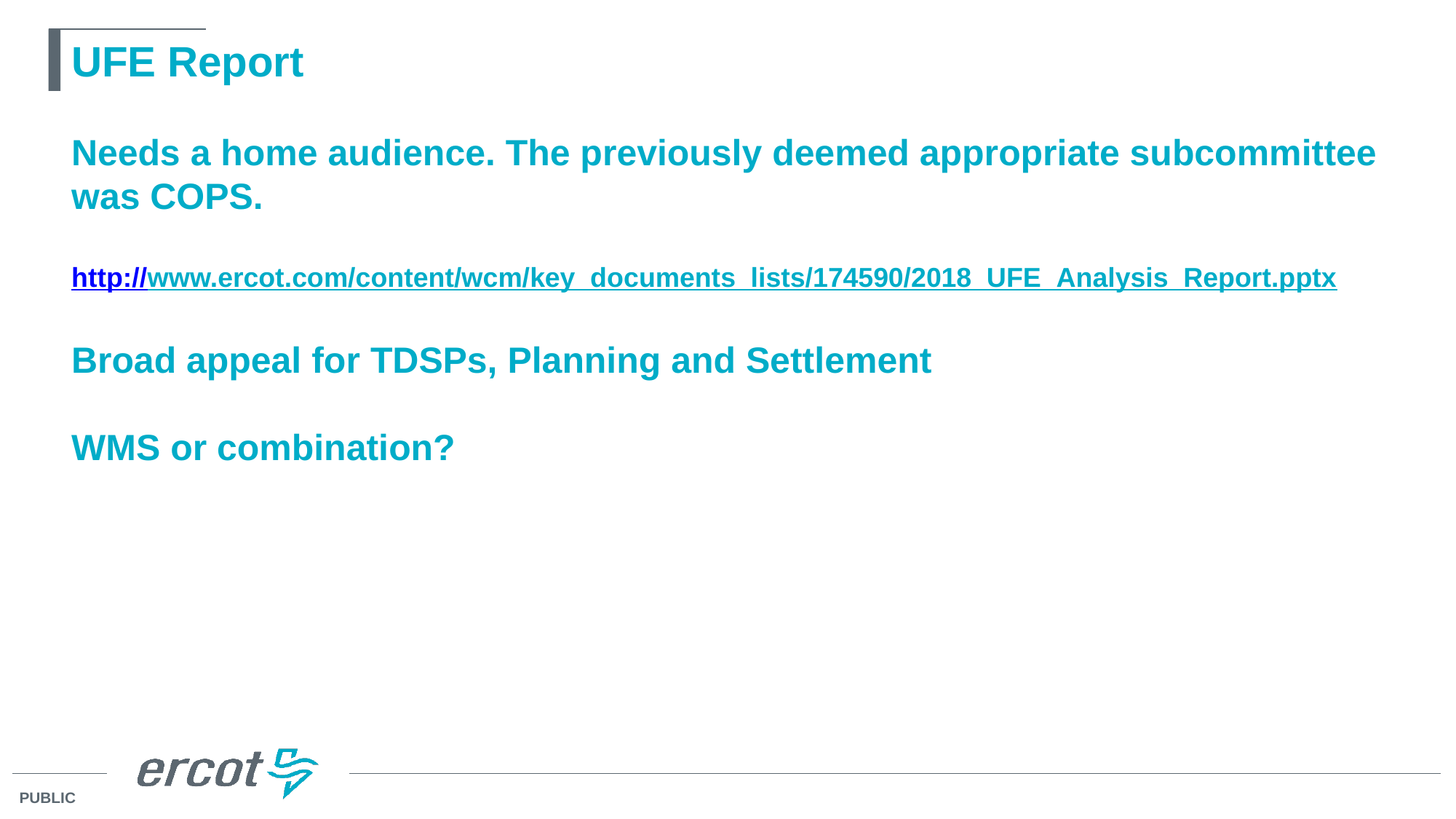

# UFE Report Needs a home audience. The previously deemed appropriate subcommittee was COPS. http://www.ercot.com/content/wcm/key_documents_lists/174590/2018_UFE_Analysis_Report.pptx Broad appeal for TDSPs, Planning and Settlement WMS or combination?